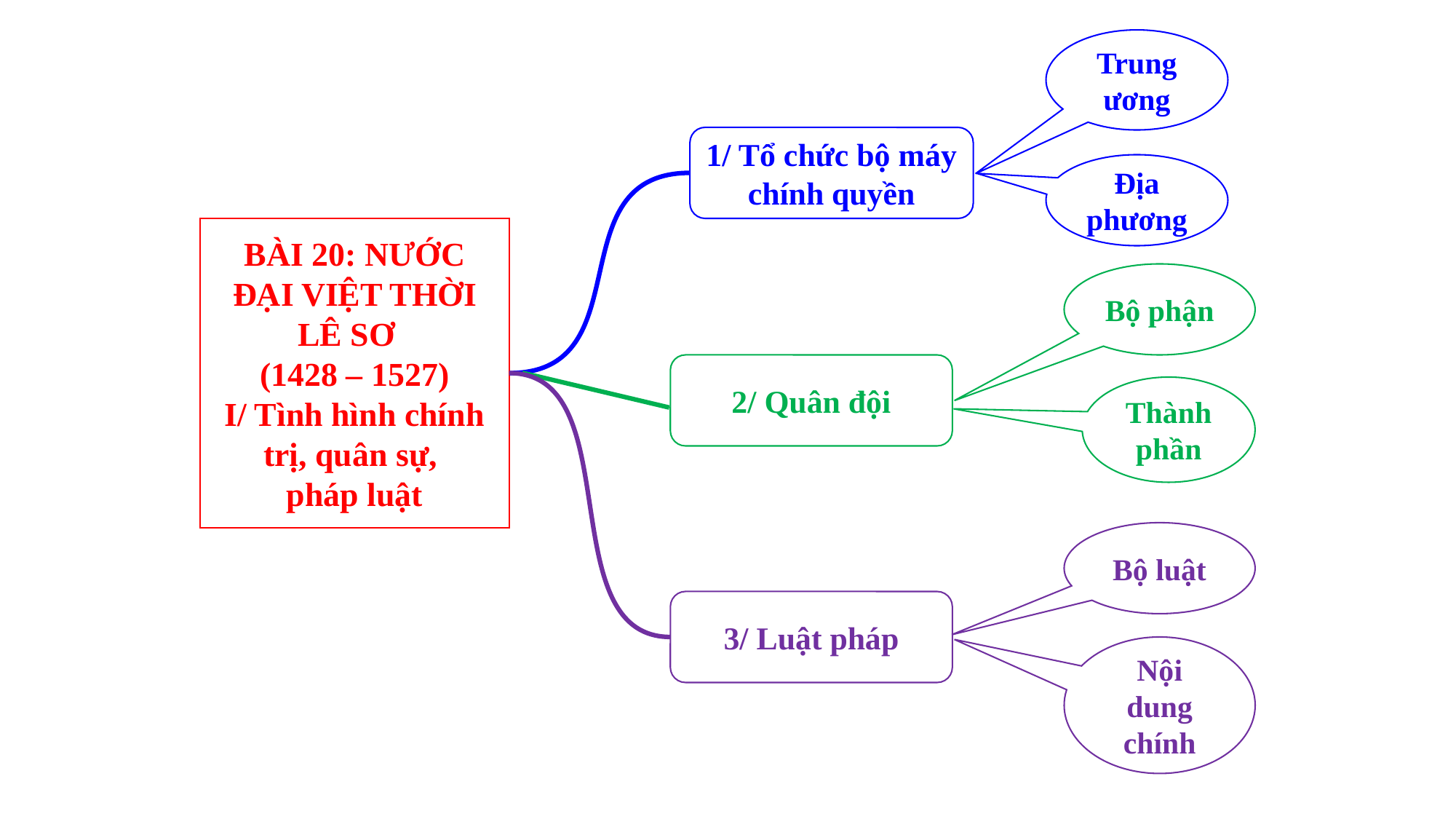

Trung ương
1/ Tổ chức bộ máy chính quyền
Địa phương
BÀI 20: NƯỚC ĐẠI VIỆT THỜI LÊ SƠ
(1428 – 1527)
I/ Tình hình chính trị, quân sự,
pháp luật
Bộ phận
2/ Quân đội
Thành phần

Bộ luật
3/ Luật pháp
Nội dung chính